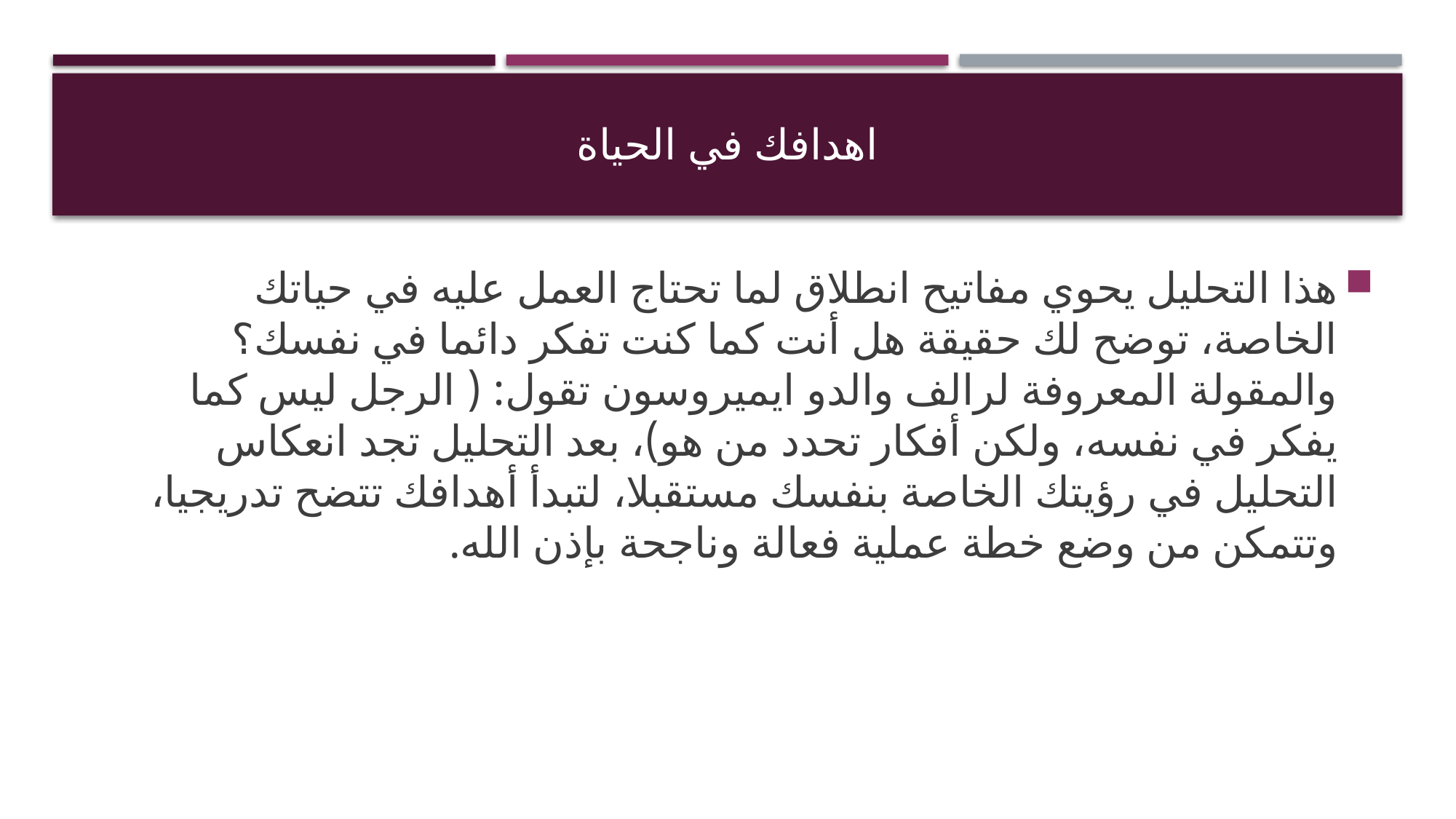

# اهدافك في الحياة
هذا التحليل يحوي مفاتيح انطلاق لما تحتاج العمل عليه في حياتك الخاصة، توضح لك حقيقة هل أنت كما كنت تفكر دائما في نفسك؟ والمقولة المعروفة لرالف والدو ايميروسون تقول: ( الرجل ليس كما يفكر في نفسه، ولكن أفكار تحدد من هو)، بعد التحليل تجد انعكاس التحليل في رؤيتك الخاصة بنفسك مستقبلا، لتبدأ أهدافك تتضح تدريجيا، وتتمكن من وضع خطة عملية فعالة وناجحة بإذن الله.